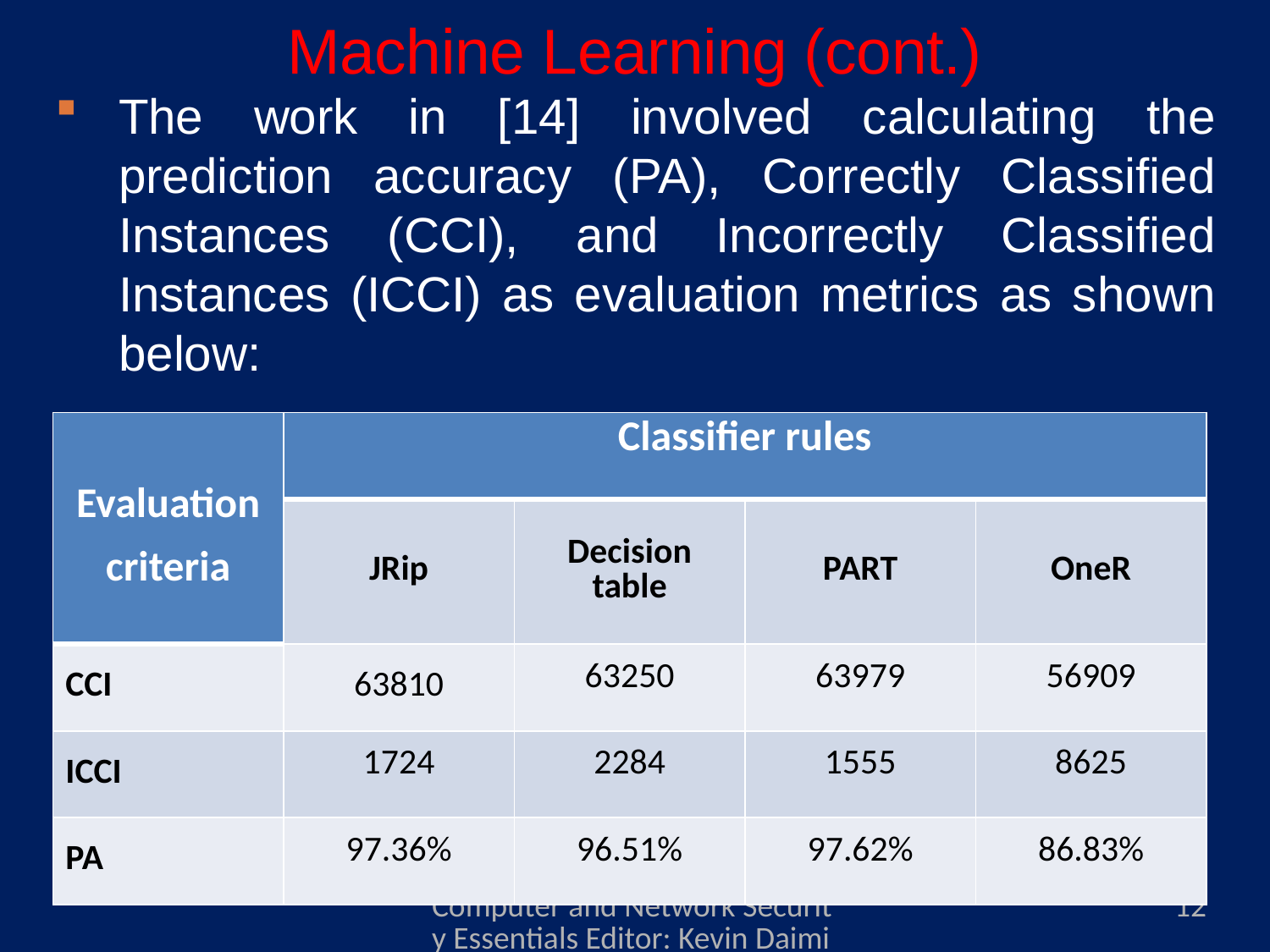

# Machine Learning (cont.)
The work in [14] involved calculating the prediction accuracy (PA), Correctly Classified Instances (CCI), and Incorrectly Classified Instances (ICCI) as evaluation metrics as shown below:
| Evaluation criteria | Classifier rules |  |  |  |
| --- | --- | --- | --- | --- |
|  | JRip | Decision table | PART | OneR |
| CCI | 63810 | 63250 | 63979 | 56909 |
| ICCI | 1724 | 2284 | 1555 | 8625 |
| PA | 97.36% | 96.51% | 97.62% | 86.83% |
Computer and Network Security Essentials Editor: Kevin Daimi Associate Editors: Guillermo Francia, Levent Ertaul, Luis H. Encinas, Eman El-Sheikh Published by Springer
12